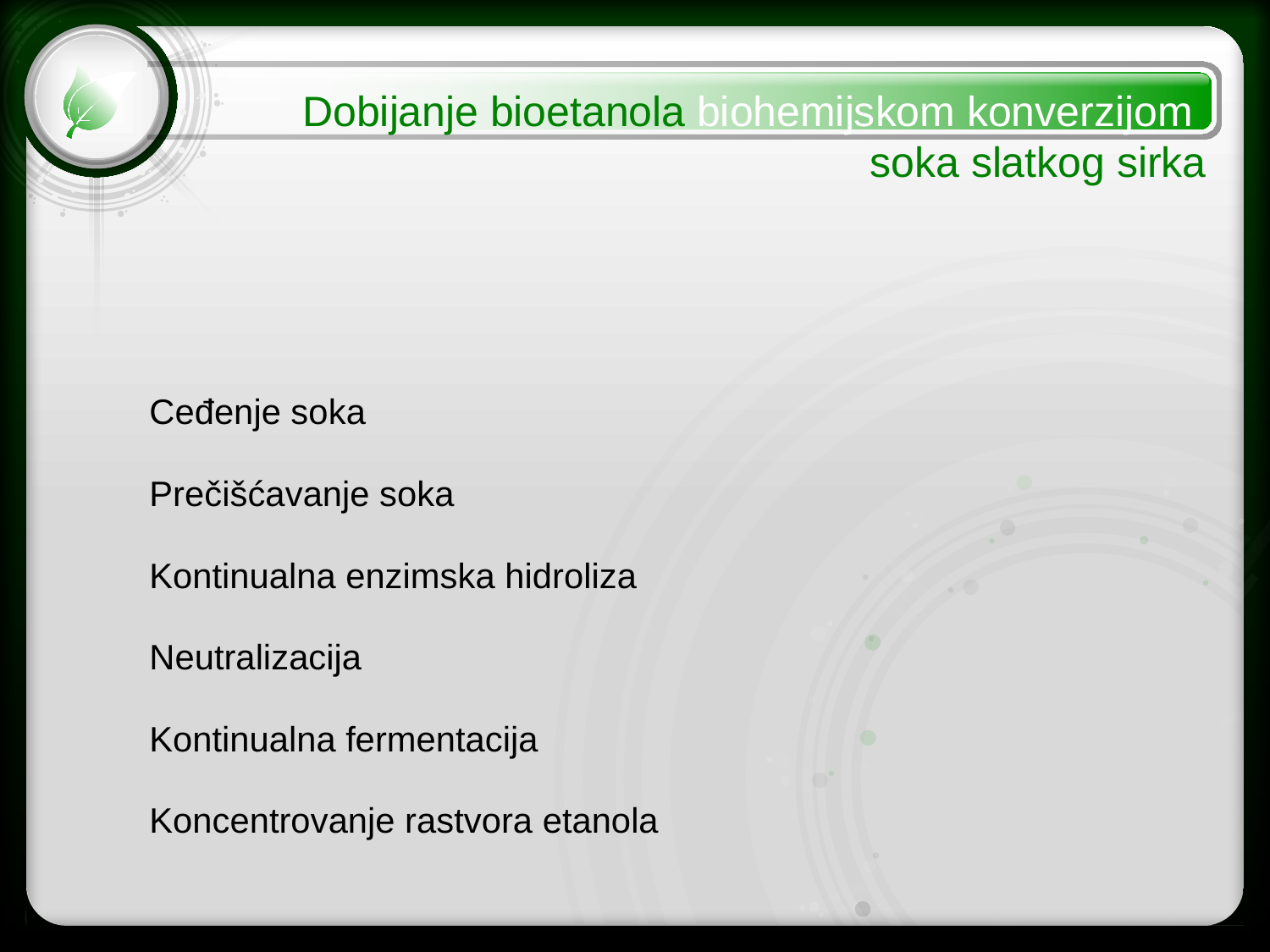

Dobijanje bioetanola biohemijskom konverzijom 				     soka slatkog sirka
 Ceđenje soka

 Prečišćavanje soka

 Kontinualna enzimska hidroliza

 Neutralizacija

 Kontinualna fermentacija

 Koncentrovanje rastvora etanola